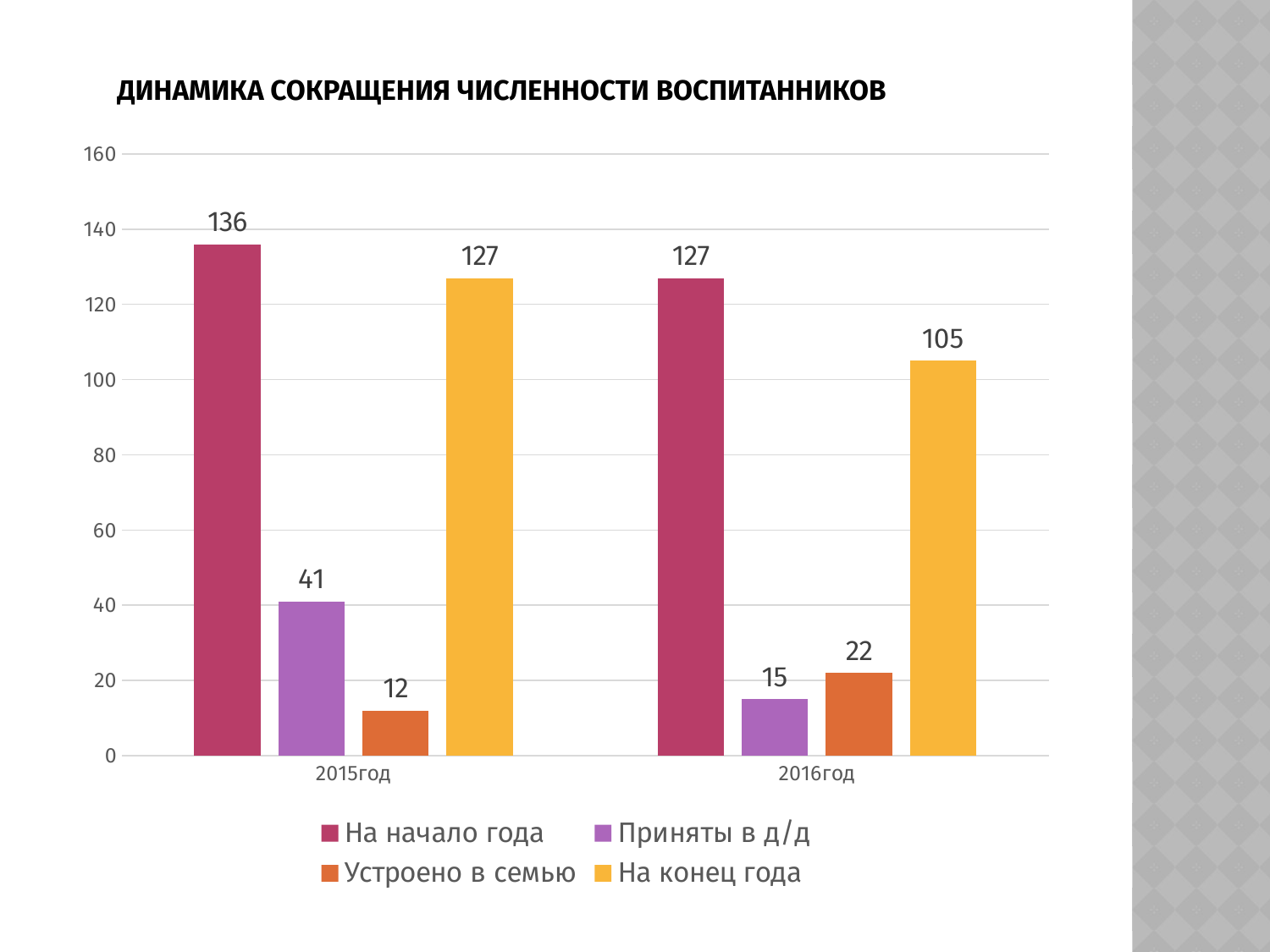

# Динамика сокращения численности воспитанников

### Chart

| Category | На начало года | Приняты в д/д | Устроено в семью | На конец года |
|---|---|---|---|---|
| 2015год | 136.0 | 41.0 | 12.0 | 127.0 |
| 2016год | 127.0 | 15.0 | 22.0 | 105.0 |